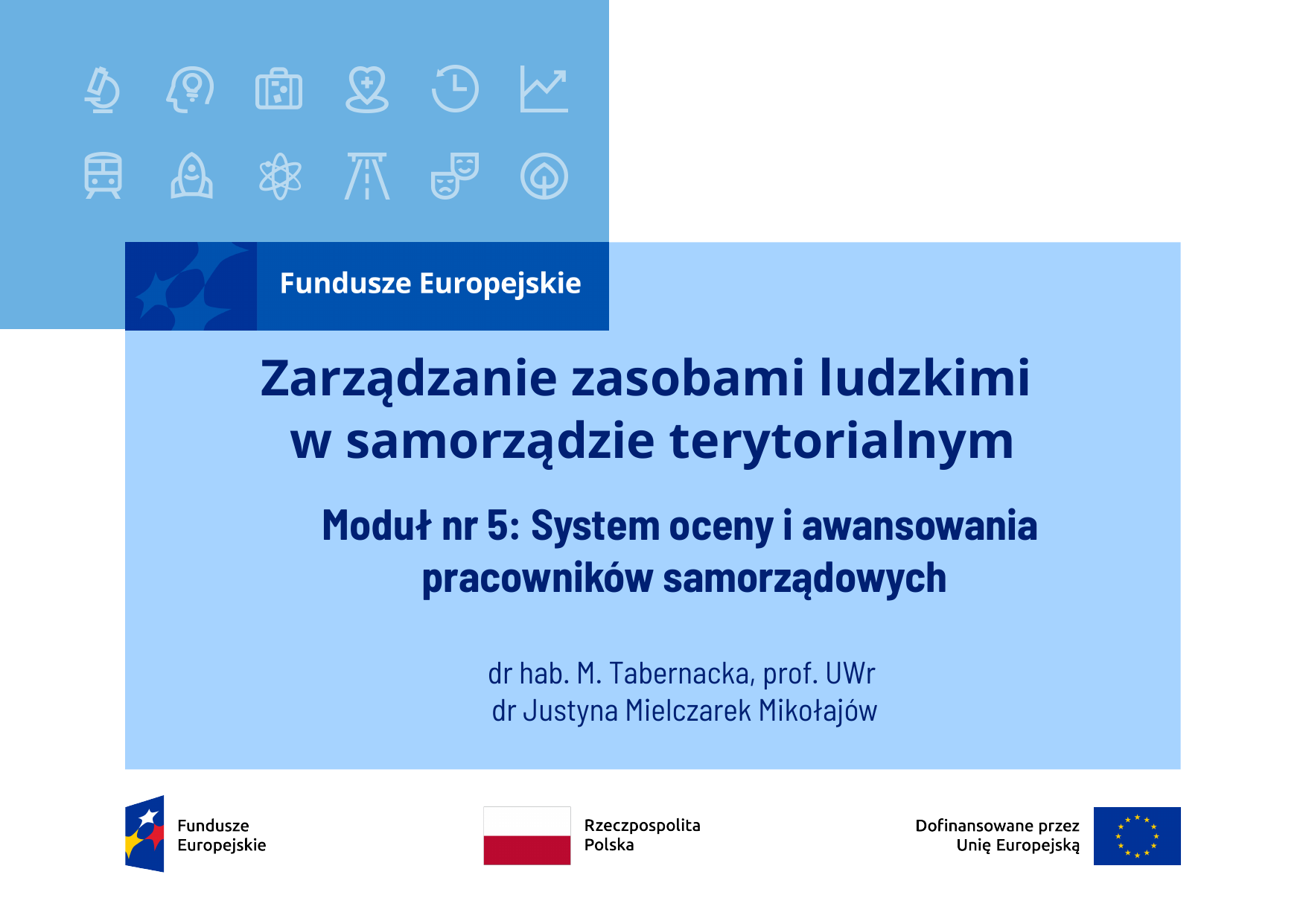

Zarządzanie zasobami ludzkimi
w samorządzie terytorialnym
# Moduł nr 5: System oceny i awansowania pracowników samorządowych dr hab. M. Tabernacka, prof. UWr dr Justyna Mielczarek Mikołajów